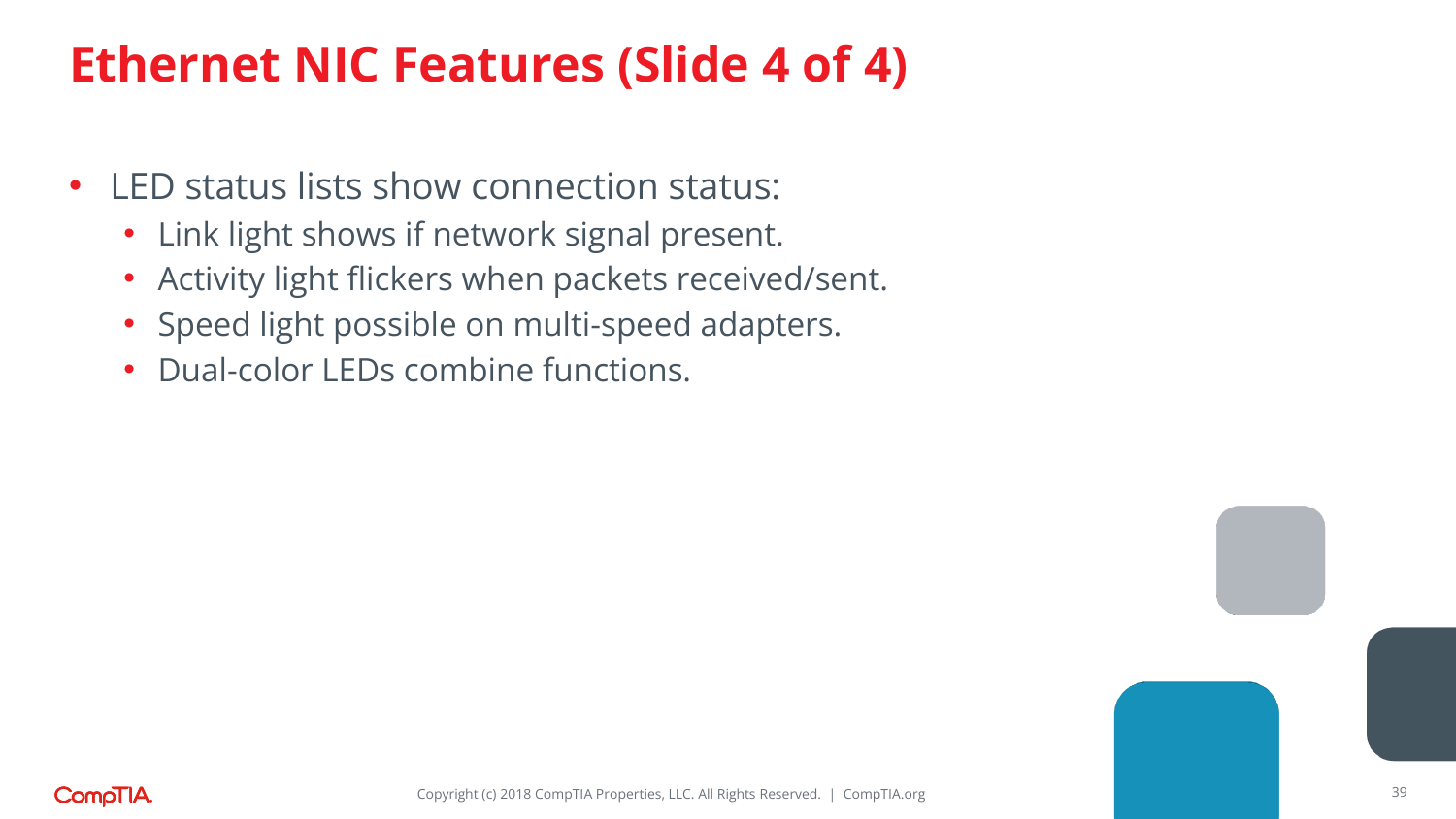

# Ethernet NIC Features (Slide 4 of 4)
LED status lists show connection status:
Link light shows if network signal present.
Activity light flickers when packets received/sent.
Speed light possible on multi-speed adapters.
Dual-color LEDs combine functions.
39